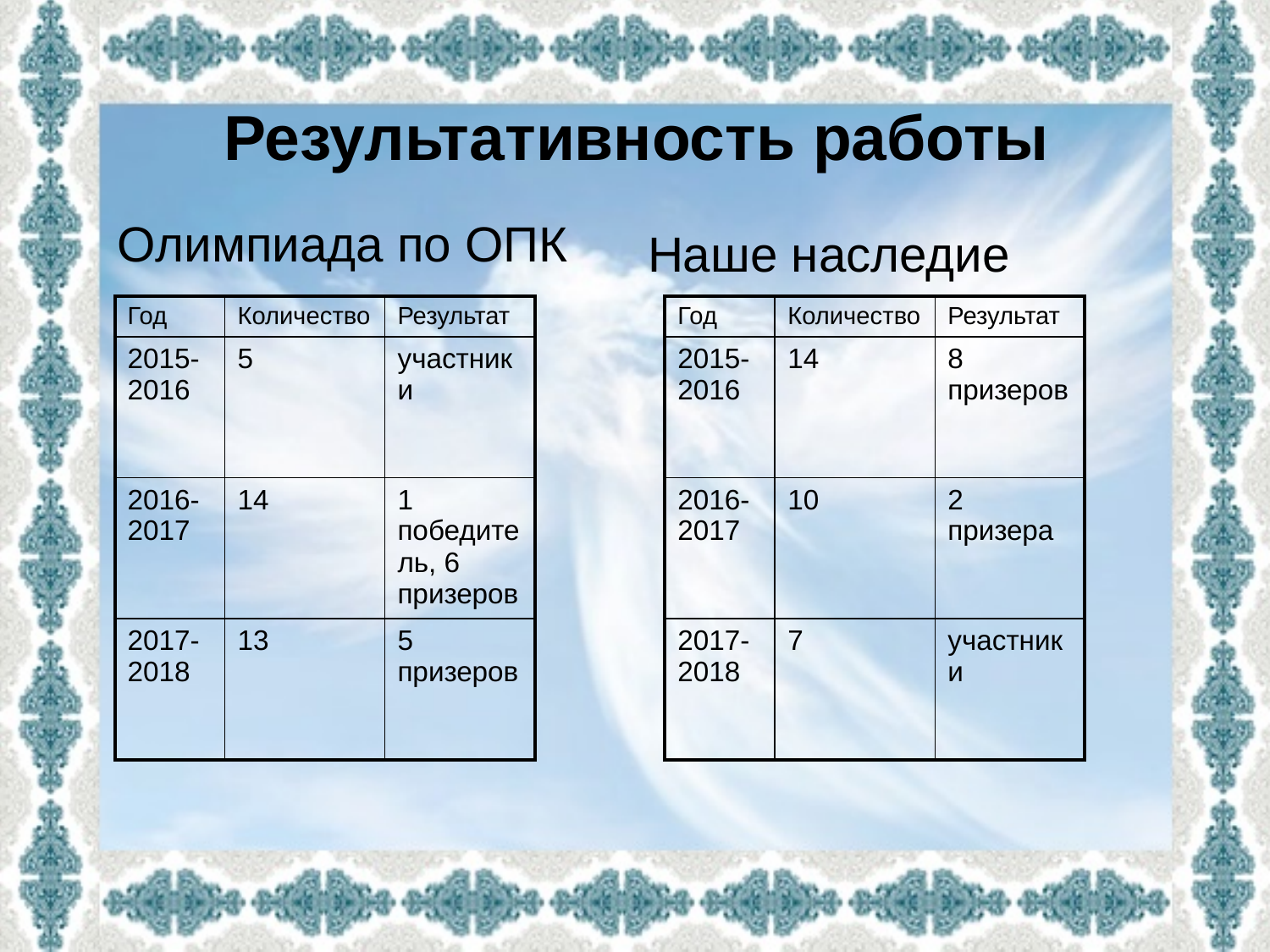

# Результативность работы
Олимпиада по ОПК
Наше наследие

| Год | Количество | Результат |
| --- | --- | --- |
| 2015-2016 | 5 | участники |
| 2016-2017 | 14 | 1 победитель, 6 призеров |
| 2017-2018 | 13 | 5 призеров |
| Год | Количество | Результат |
| --- | --- | --- |
| 2015-2016 | 14 | 8 призеров |
| 2016-2017 | 10 | 2 призера |
| 2017-2018 | 7 | участники |